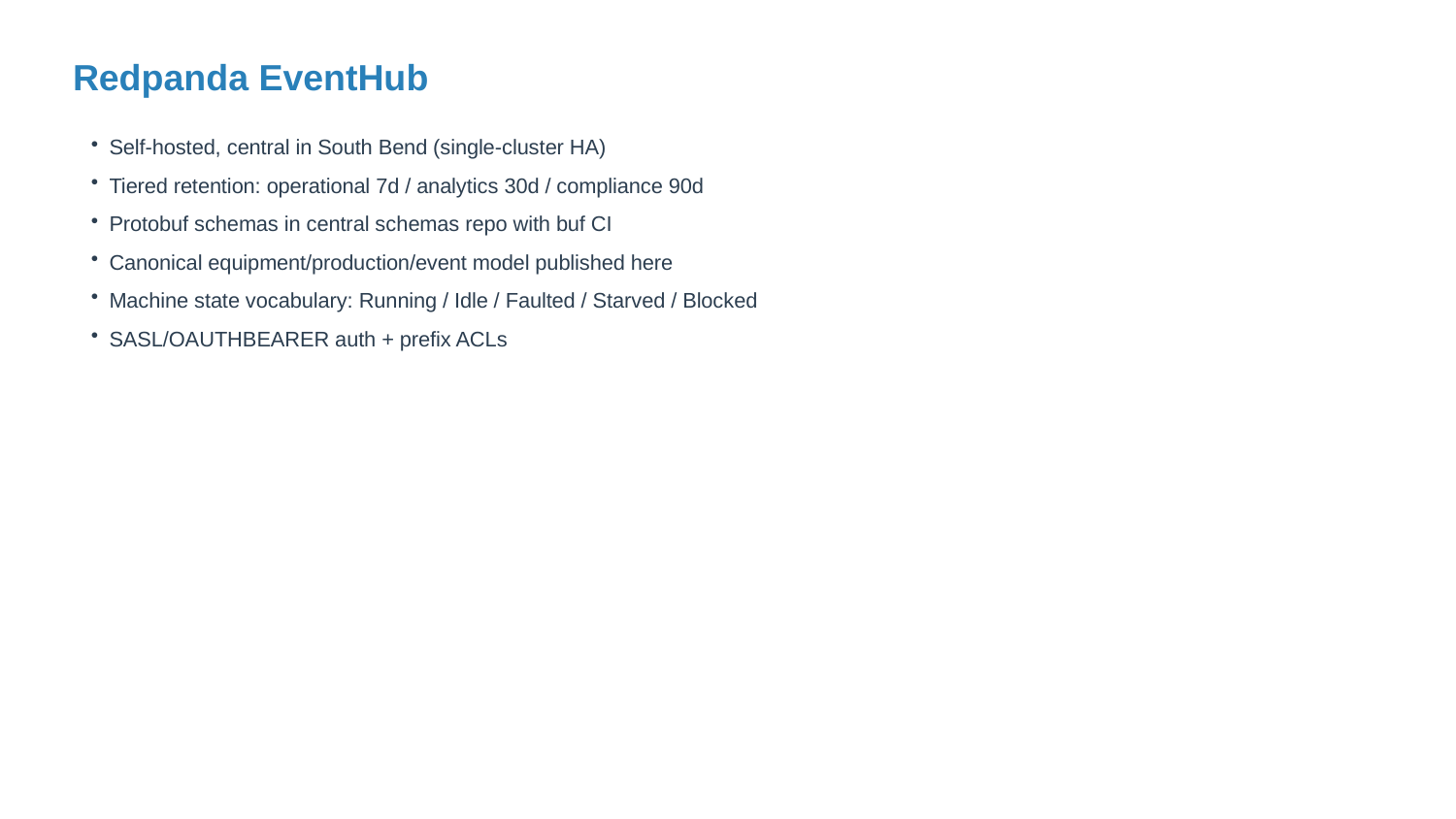

Redpanda EventHub
Self-hosted, central in South Bend (single-cluster HA)
Tiered retention: operational 7d / analytics 30d / compliance 90d
Protobuf schemas in central schemas repo with buf CI
Canonical equipment/production/event model published here
Machine state vocabulary: Running / Idle / Faulted / Starved / Blocked
SASL/OAUTHBEARER auth + prefix ACLs